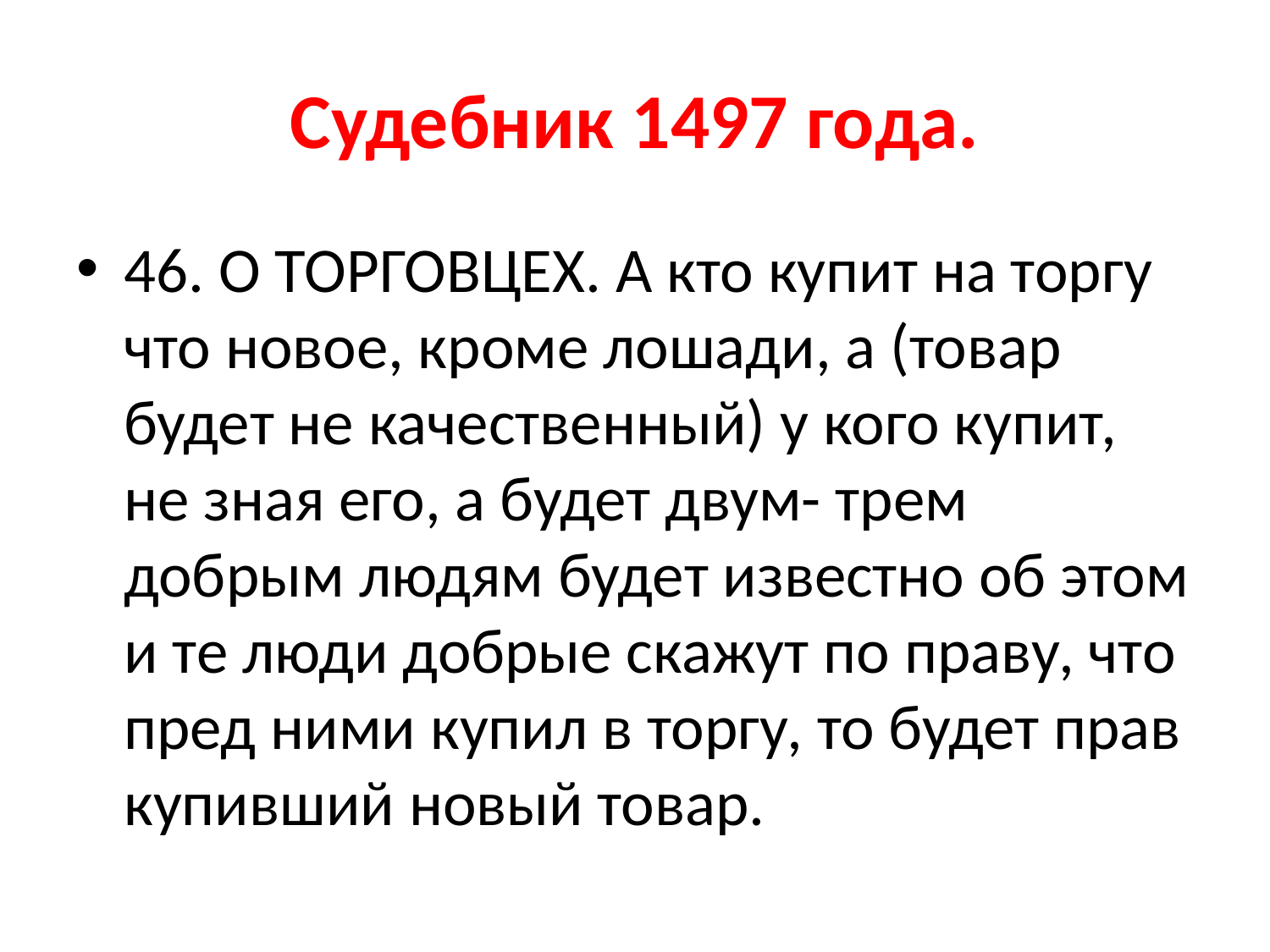

# Судебник 1497 года.
46. О ТОРГОВЦЕХ. А кто купит на торгу что новое, кроме лошади, а (товар будет не качественный) у кого купит, не зная его, а будет двум- трем добрым людям будет известно об этом и те люди добрые скажут по праву, что пред ними купил в торгу, то будет прав купивший новый товар.